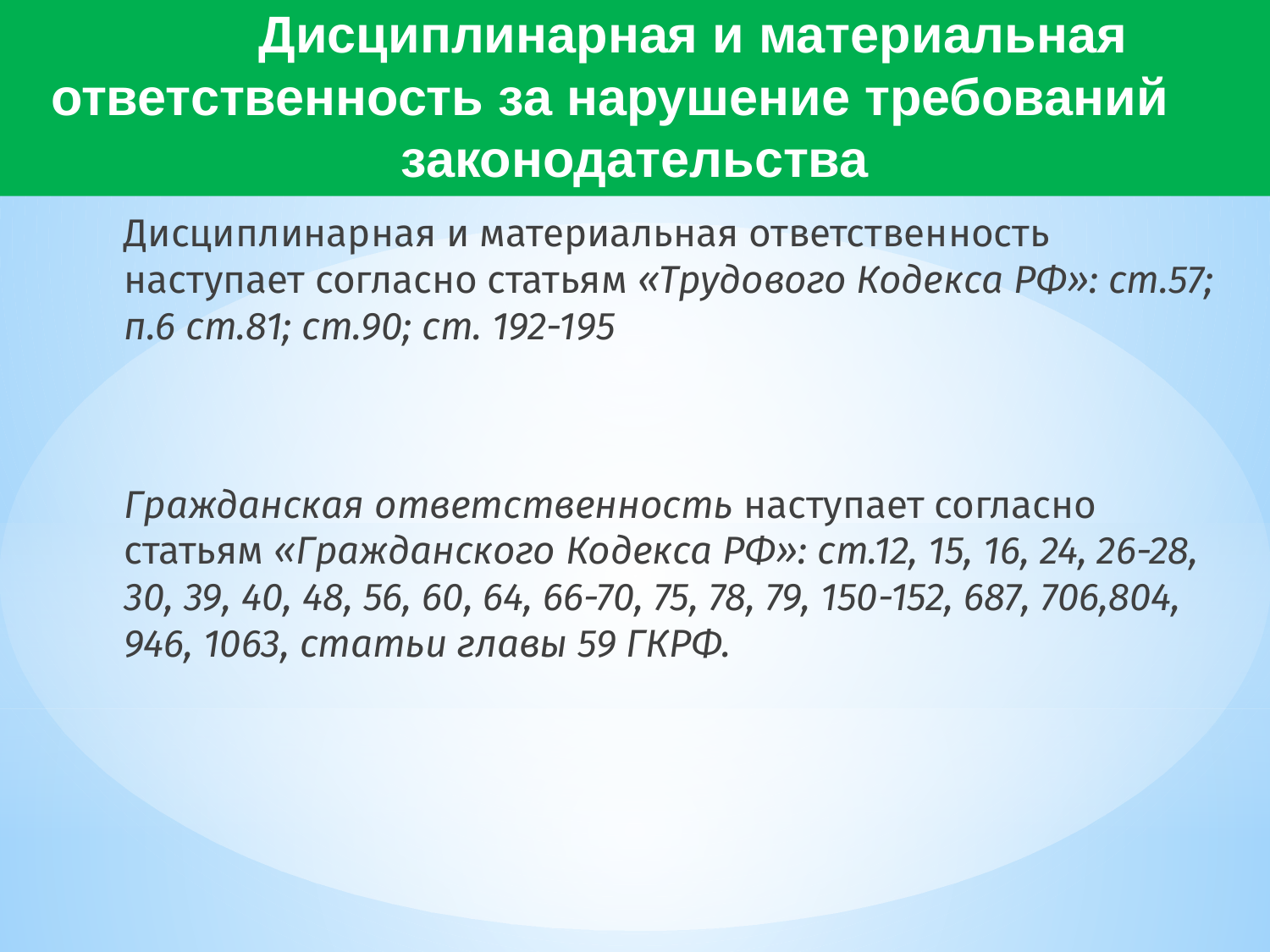

# Дисциплинарная и материальная ответственность за нарушение требований 	законодательства

Дисциплинарная и материальная ответственность наступает согласно статьям «Трудового Кодекса РФ»: ст.57; п.6 ст.81; ст.90; ст. 192-195

Гражданская ответственность наступает согласно статьям «Гражданского Кодекса РФ»: ст.12, 15, 16, 24, 26-28, 30, 39, 40, 48, 56, 60, 64, 66-70, 75, 78, 79, 150-152, 687, 706,804, 946, 1063, статьи главы 59 ГКРФ.